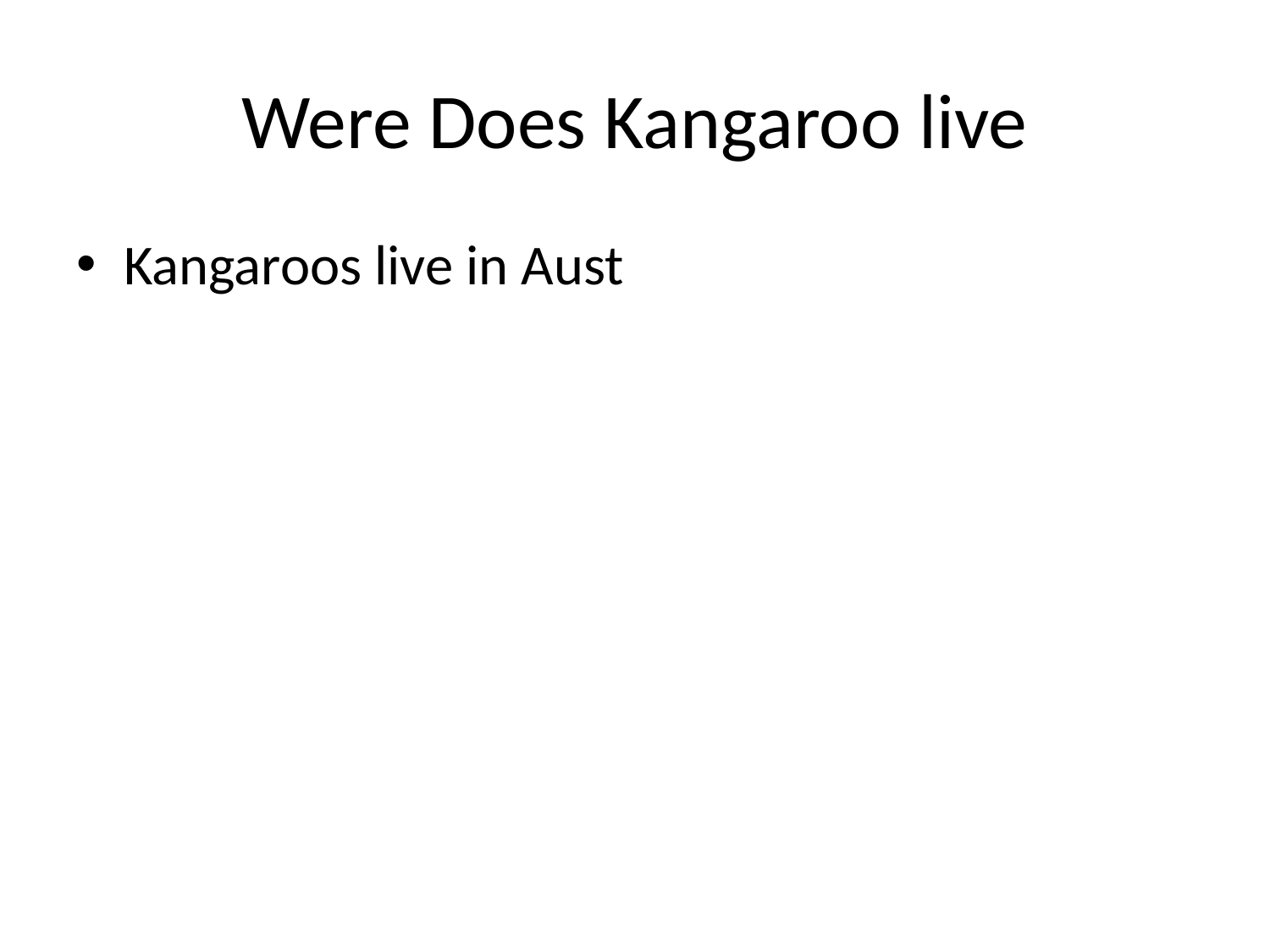

# Were Does Kangaroo live
Kangaroos live in Aust